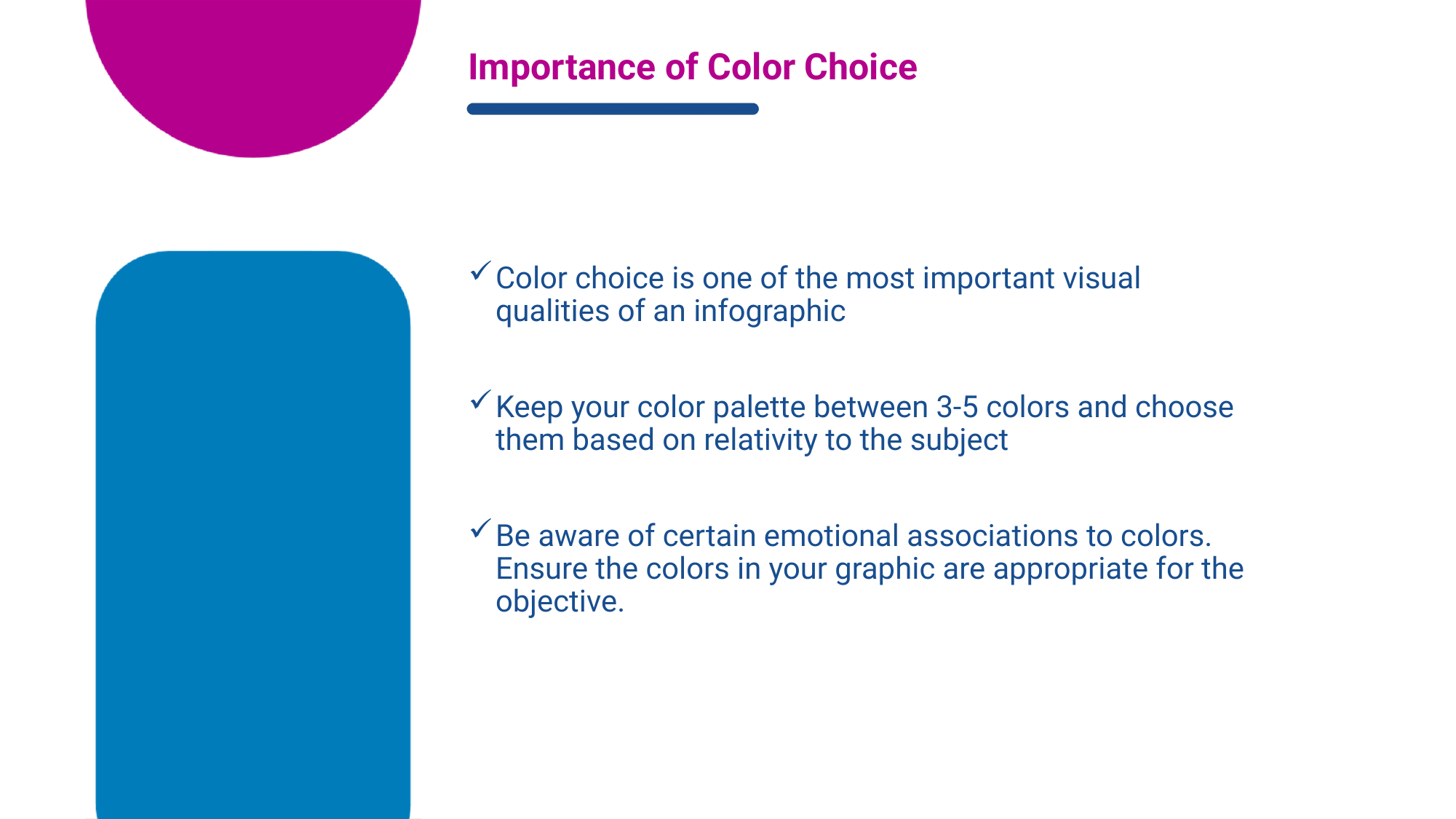

# Importance of Color Choice
Color choice is one of the most important visual qualities of an infographic

Keep your color palette between 3-5 colors and choose them based on relativity to the subject

Be aware of certain emotional associations to colors. Ensure the colors in your graphic are appropriate for the objective.